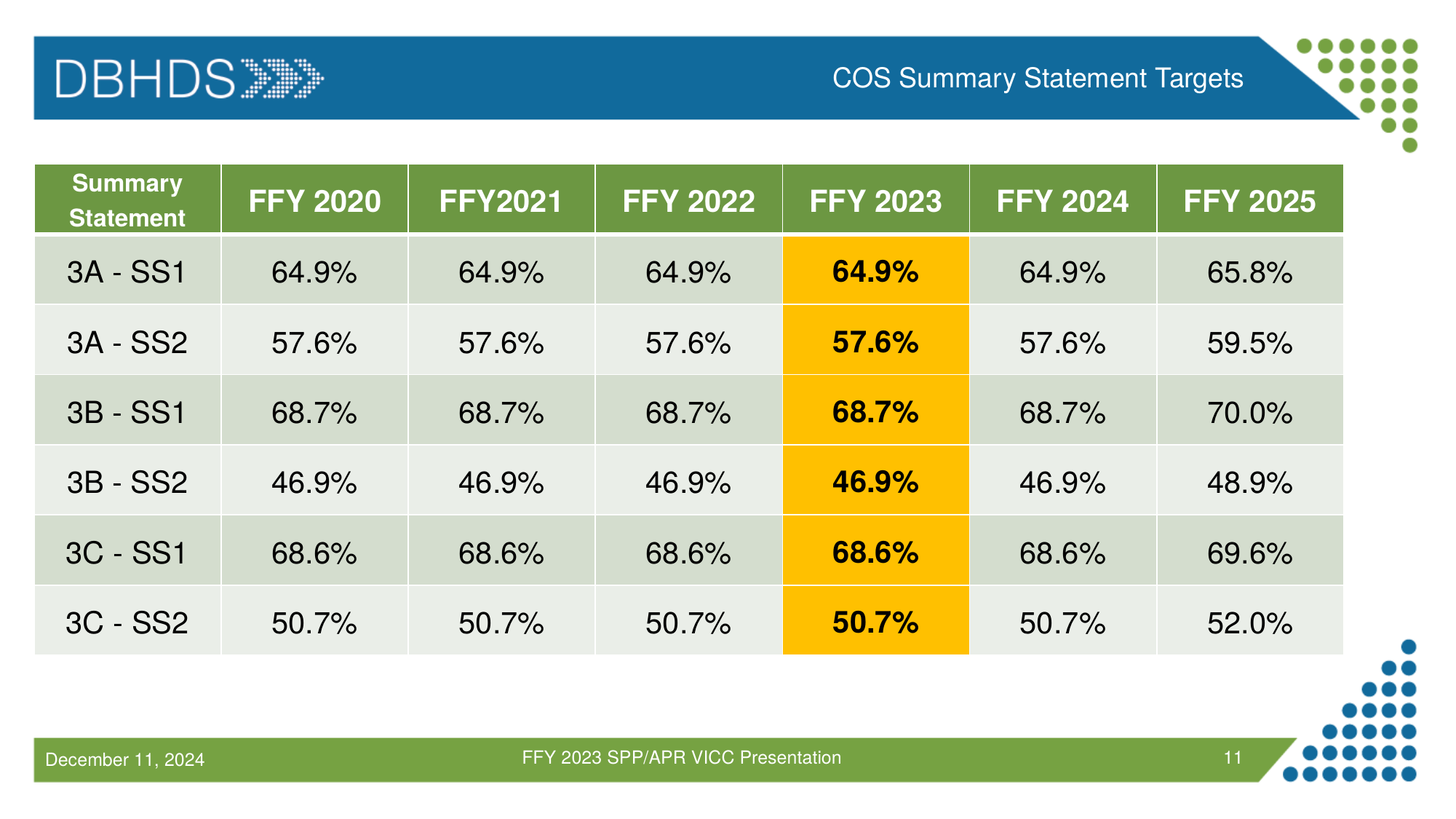

COS Summary Statement Targets
| Summary Statement | FFY 2020 | FFY2021 | FFY 2022 | FFY 2023 | FFY 2024 | FFY 2025 |
| --- | --- | --- | --- | --- | --- | --- |
| 3A - SS1 | 64.9% | 64.9% | 64.9% | 64.9% | 64.9% | 65.8% |
| 3A - SS2 | 57.6% | 57.6% | 57.6% | 57.6% | 57.6% | 59.5% |
| 3B - SS1 | 68.7% | 68.7% | 68.7% | 68.7% | 68.7% | 70.0% |
| 3B - SS2 | 46.9% | 46.9% | 46.9% | 46.9% | 46.9% | 48.9% |
| 3C - SS1 | 68.6% | 68.6% | 68.6% | 68.6% | 68.6% | 69.6% |
| 3C - SS2 | 50.7% | 50.7% | 50.7% | 50.7% | 50.7% | 52.0% |
FFY 2023 SPP/APR VICC Presentation
11
December 11, 2024